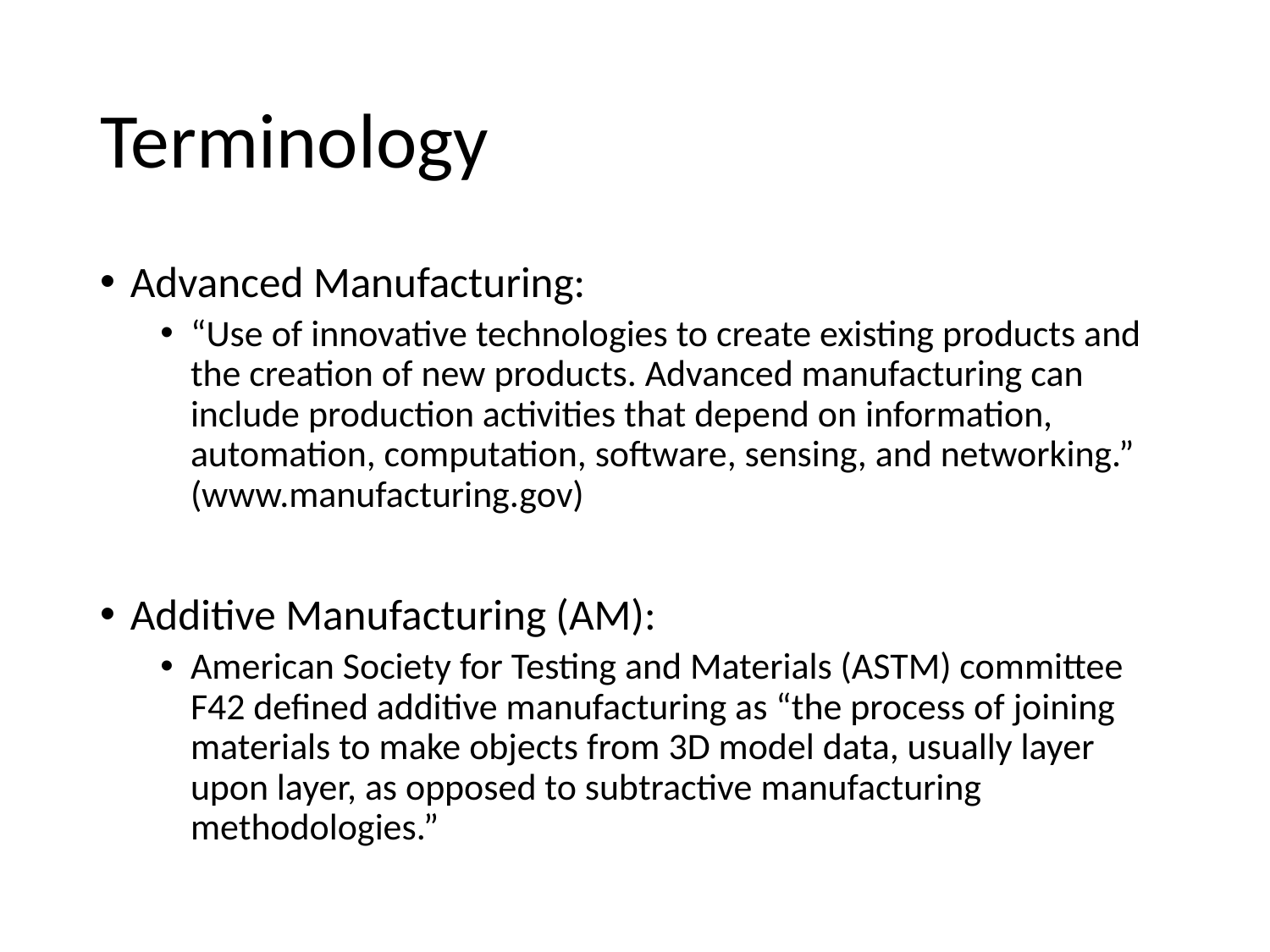

# Terminology
Advanced Manufacturing:
“Use of innovative technologies to create existing products and the creation of new products. Advanced manufacturing can include production activities that depend on information, automation, computation, software, sensing, and networking.” (www.manufacturing.gov)

Additive Manufacturing (AM):
American Society for Testing and Materials (ASTM) committee F42 defined additive manufacturing as “the process of joining materials to make objects from 3D model data, usually layer upon layer, as opposed to subtractive manufacturing methodologies.”